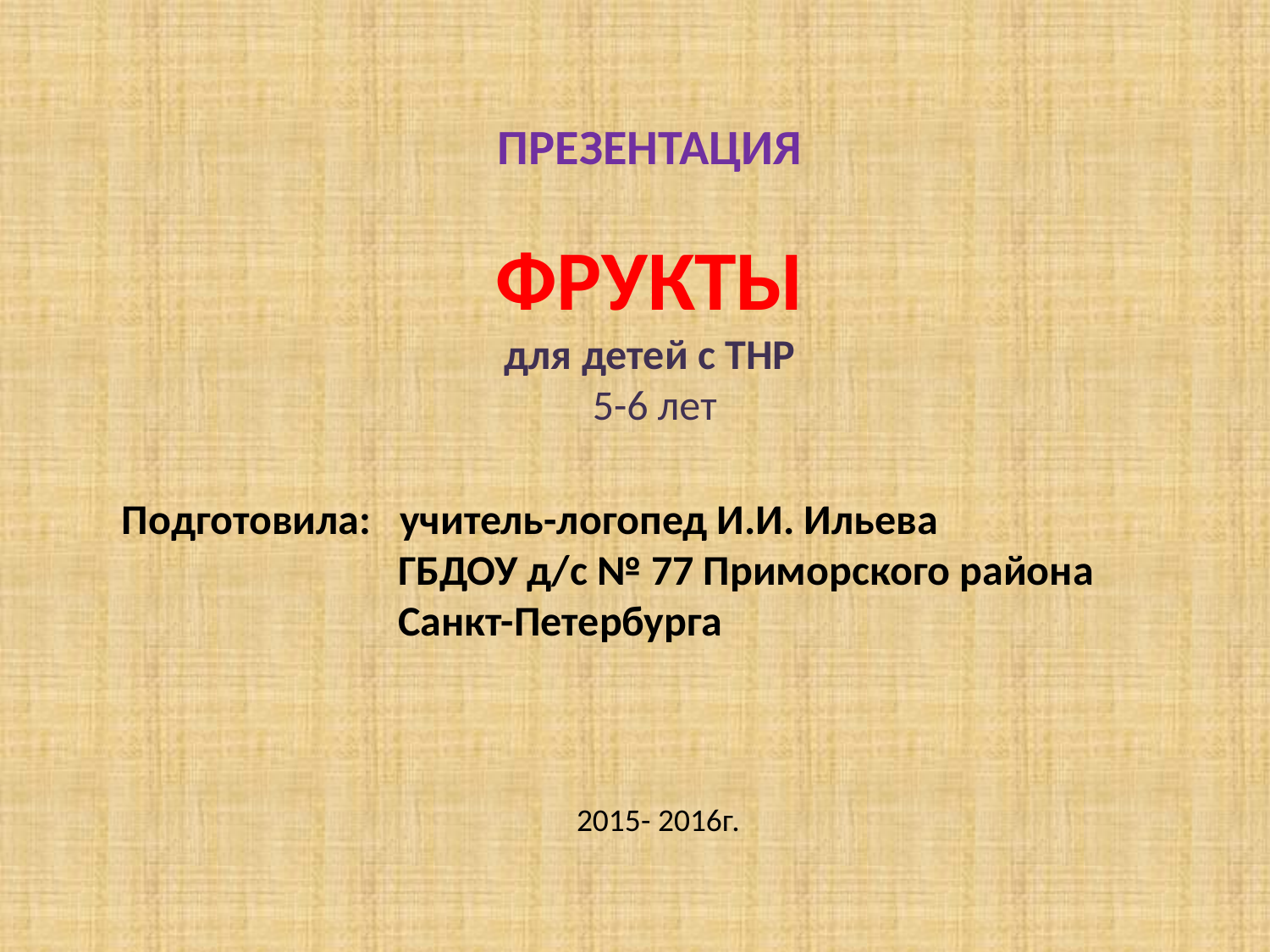

ПРЕЗЕНТАЦИЯ

ФРУКТЫ
для детей с ТНР
 5-6 лет

Подготовила:   учитель-логопед И.И. Ильева
                             ГБДОУ д/с № 77 Приморского района
                             Санкт-Петербурга
                          2015- 2016г.